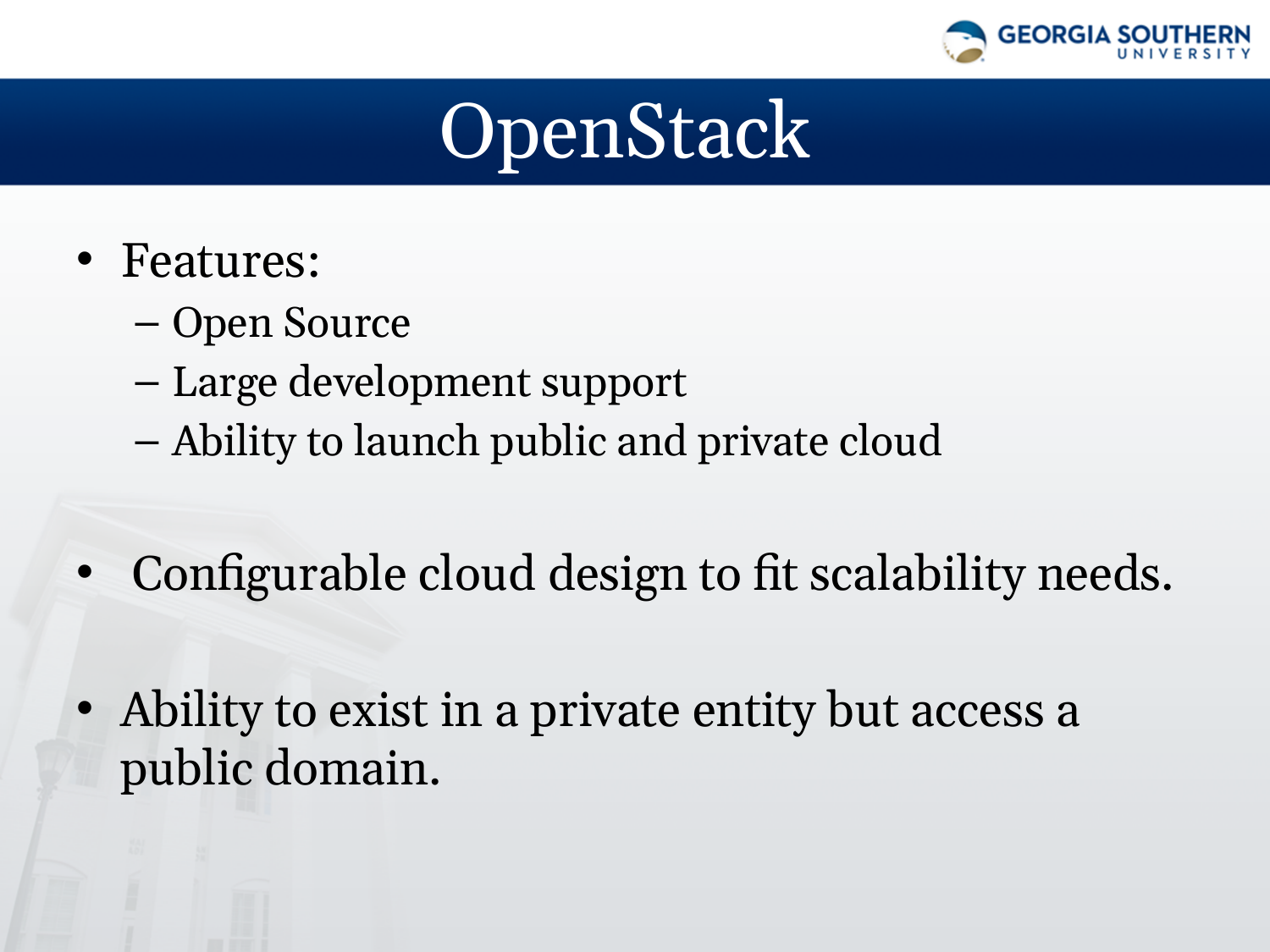

# OpenStack
Features:
Open Source
Large development support
Ability to launch public and private cloud

 Configurable cloud design to fit scalability needs.

Ability to exist in a private entity but access a public domain.